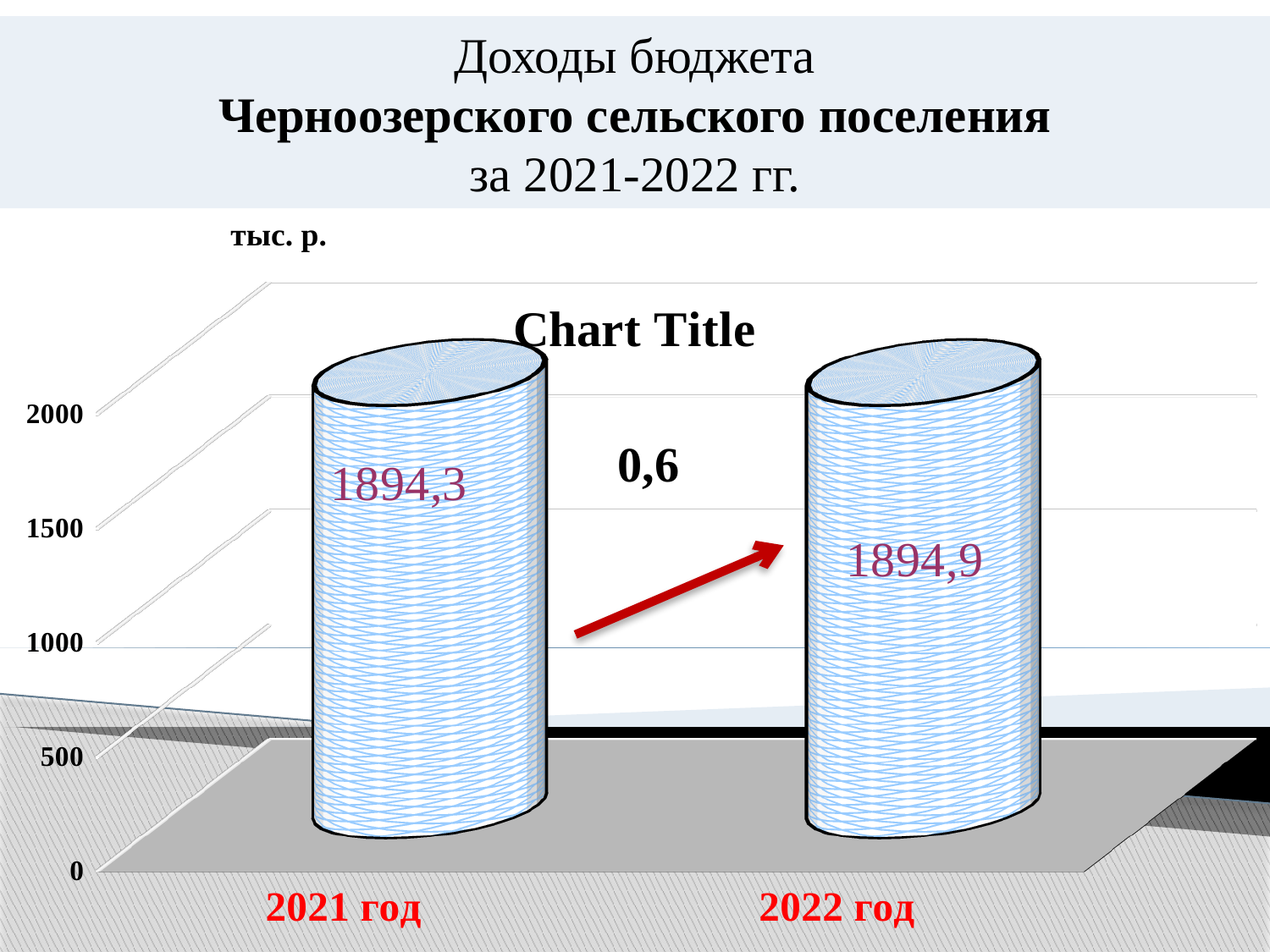

# Доходы бюджета Черноозерского сельского поселения за 2021-2022 гг.
тыс. р.

[unsupported chart]

0,6